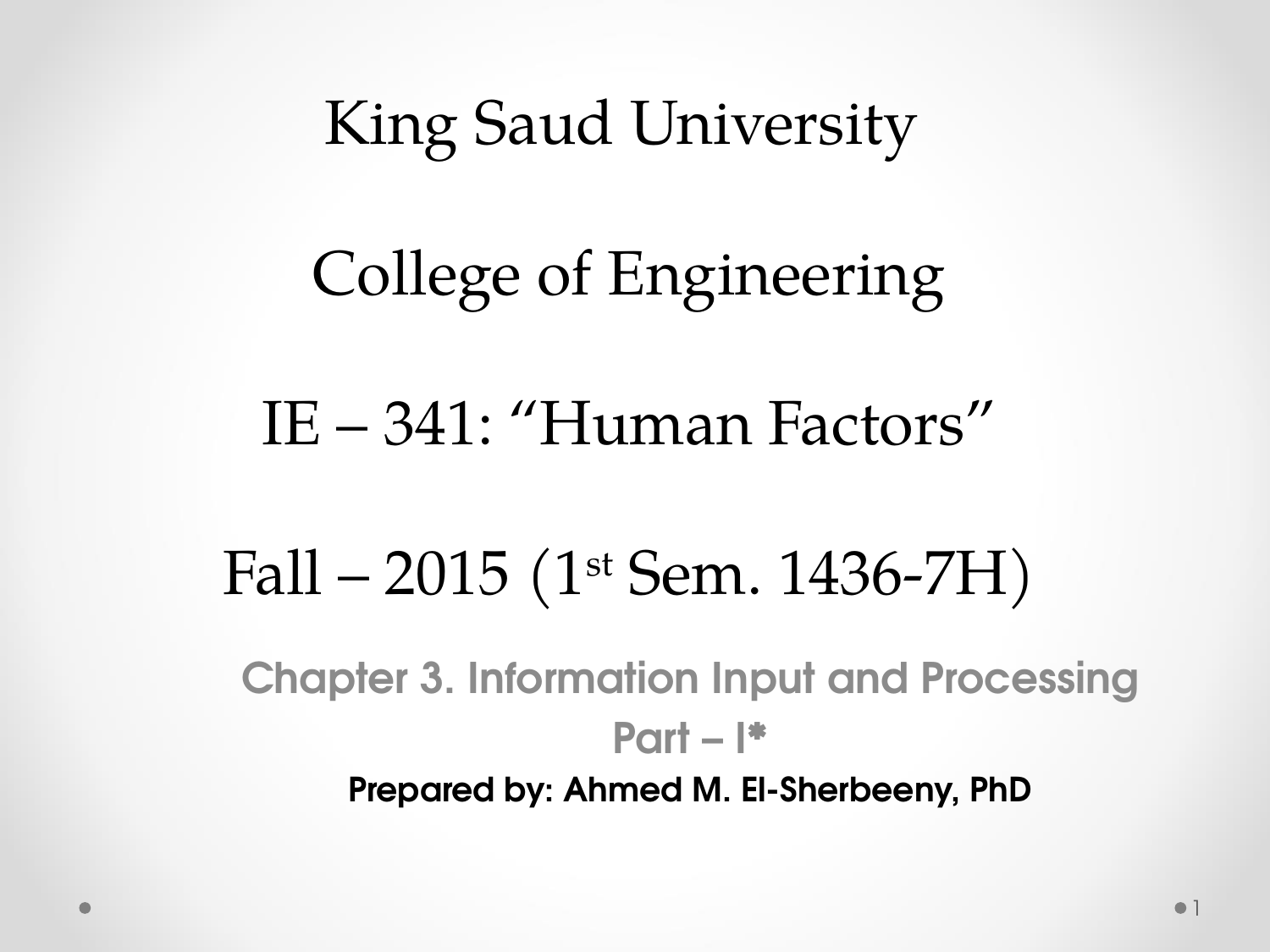

# King Saud University College of Engineering IE – 341: “Human Factors” Fall – 2015 (1st Sem. 1436-7H)
Chapter 3. Information Input and Processing
Part – I*
Prepared by: Ahmed M. El-Sherbeeny, PhD
1